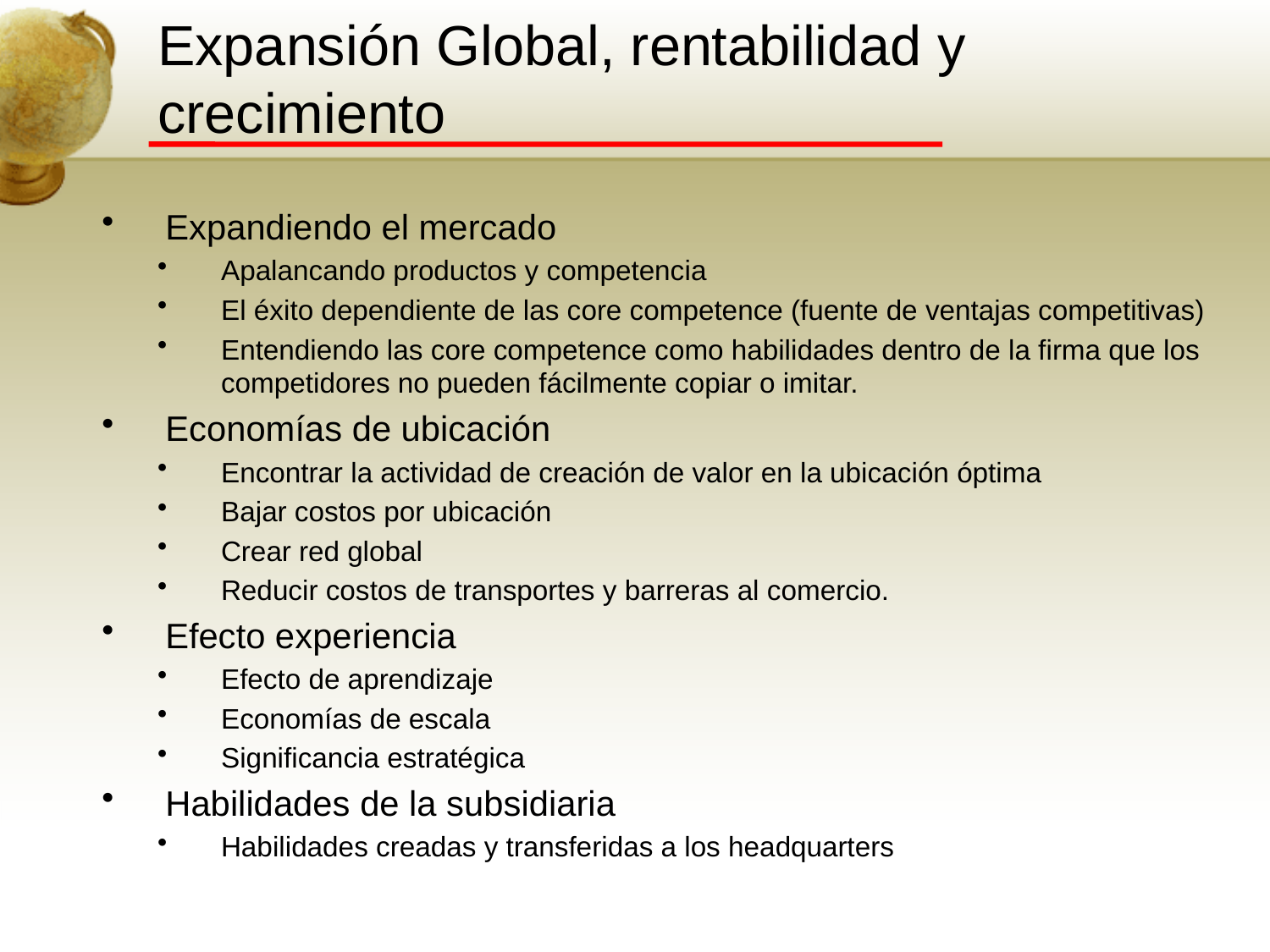

# Expansión Global, rentabilidad y crecimiento

Expandiendo el mercado
Apalancando productos y competencia
El éxito dependiente de las core competence (fuente de ventajas competitivas)
Entendiendo las core competence como habilidades dentro de la firma que los competidores no pueden fácilmente copiar o imitar.
Economías de ubicación
Encontrar la actividad de creación de valor en la ubicación óptima
Bajar costos por ubicación
Crear red global
Reducir costos de transportes y barreras al comercio.
Efecto experiencia
Efecto de aprendizaje
Economías de escala
Significancia estratégica
Habilidades de la subsidiaria
Habilidades creadas y transferidas a los headquarters